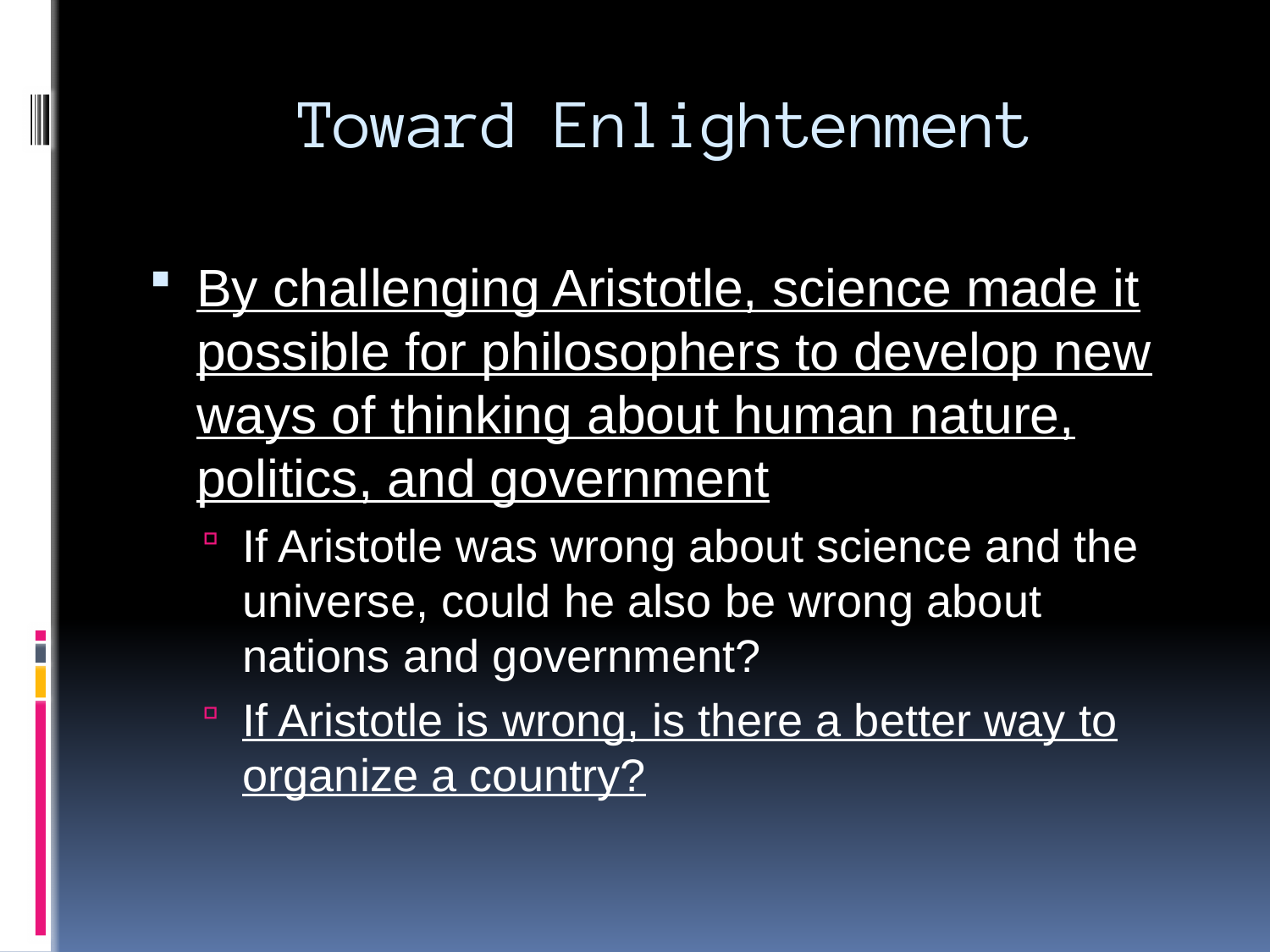

# Toward Enlightenment
By challenging Aristotle, science made it possible for philosophers to develop new ways of thinking about human nature, politics, and government
If Aristotle was wrong about science and the universe, could he also be wrong about nations and government?
If Aristotle is wrong, is there a better way to organize a country?